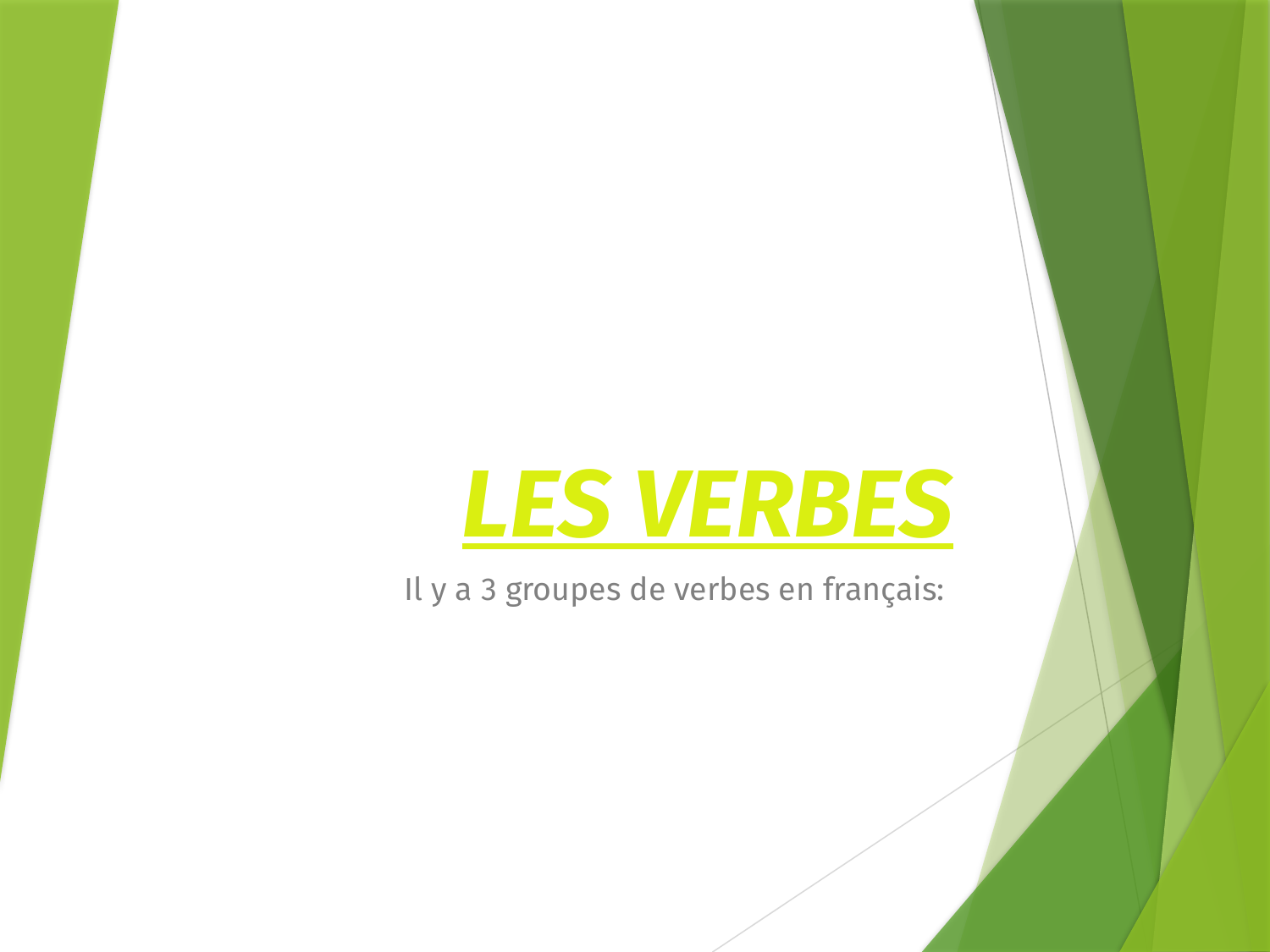

# LES VERBES
Il y a 3 groupes de verbes en français: